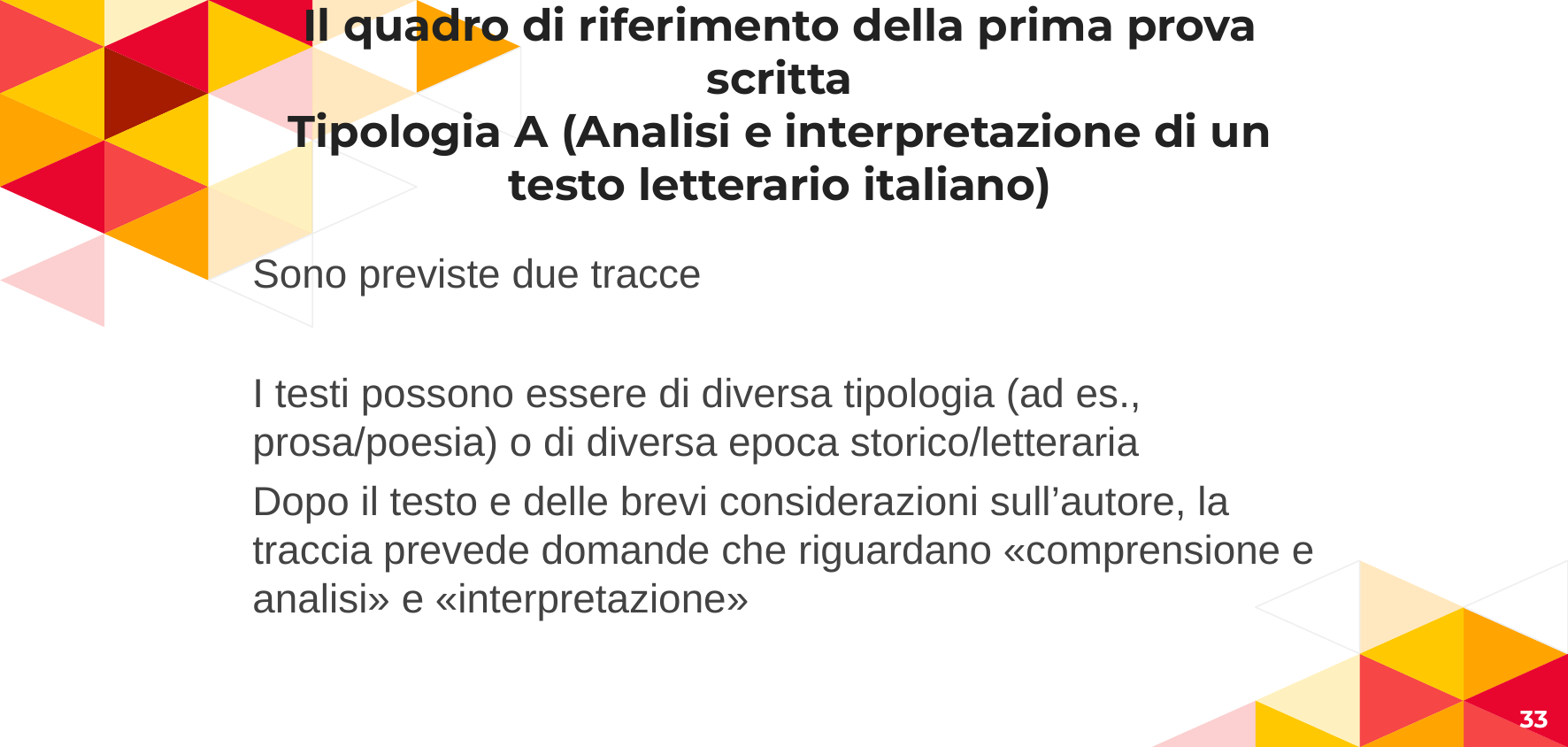

# Il quadro di riferimento della prima prova scritta Tipologia A (Analisi e interpretazione di un testo letterario italiano)
Sono previste due tracce

I testi possono essere di diversa tipologia (ad es., prosa/poesia) o di diversa epoca storico/letteraria
Dopo il testo e delle brevi considerazioni sull’autore, la traccia prevede domande che riguardano «comprensione e analisi» e «interpretazione»
33